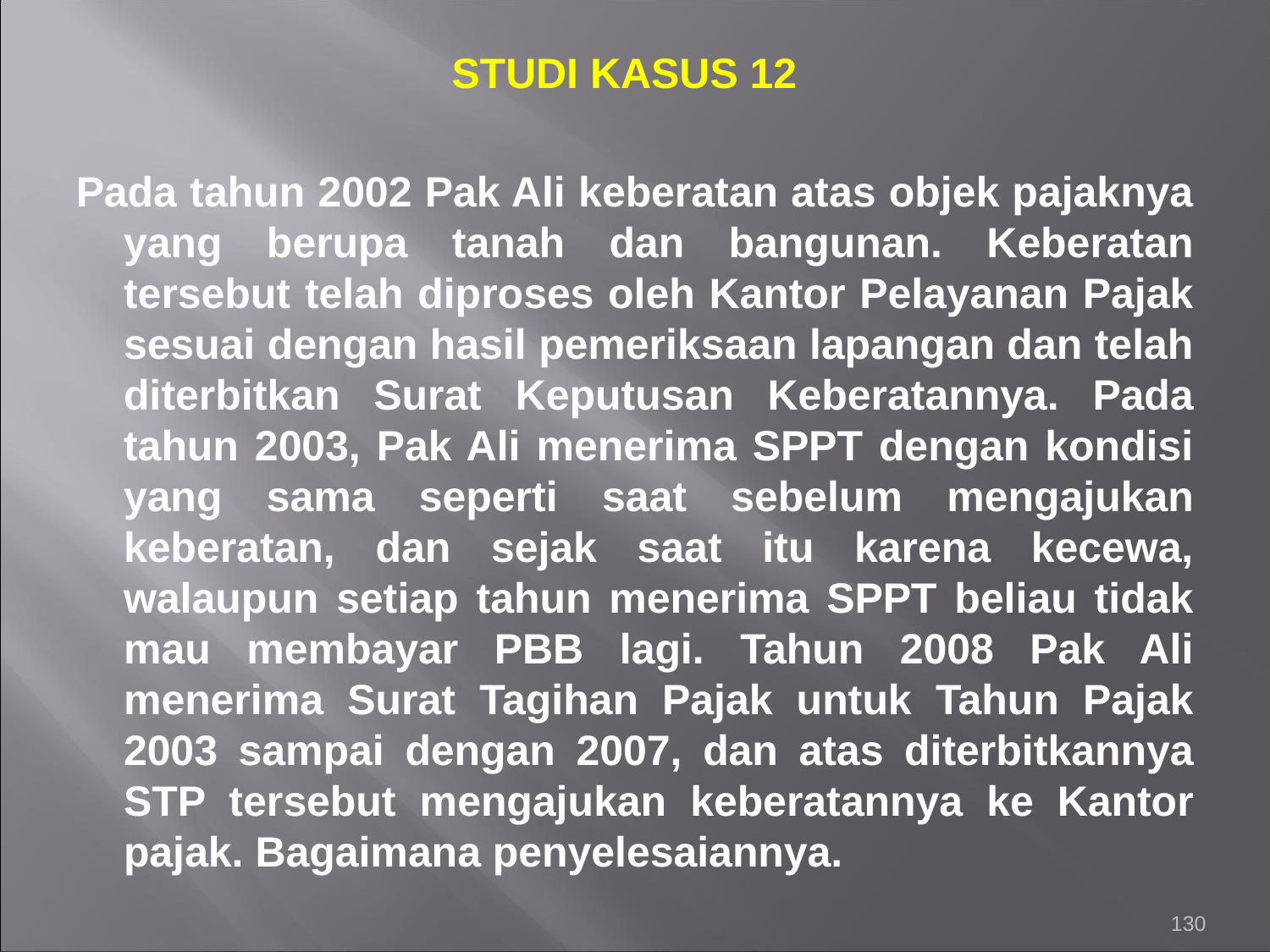

# STUDI KASUS 12
Pada tahun 2002 Pak Ali keberatan atas objek pajaknya yang berupa tanah dan bangunan. Keberatan tersebut telah diproses oleh Kantor Pelayanan Pajak sesuai dengan hasil pemeriksaan lapangan dan telah diterbitkan Surat Keputusan Keberatannya. Pada tahun 2003, Pak Ali menerima SPPT dengan kondisi yang sama seperti saat sebelum mengajukan keberatan, dan sejak saat itu karena kecewa, walaupun setiap tahun menerima SPPT beliau tidak mau membayar PBB lagi. Tahun 2008 Pak Ali menerima Surat Tagihan Pajak untuk Tahun Pajak 2003 sampai dengan 2007, dan atas diterbitkannya STP tersebut mengajukan keberatannya ke Kantor pajak. Bagaimana penyelesaiannya.
130